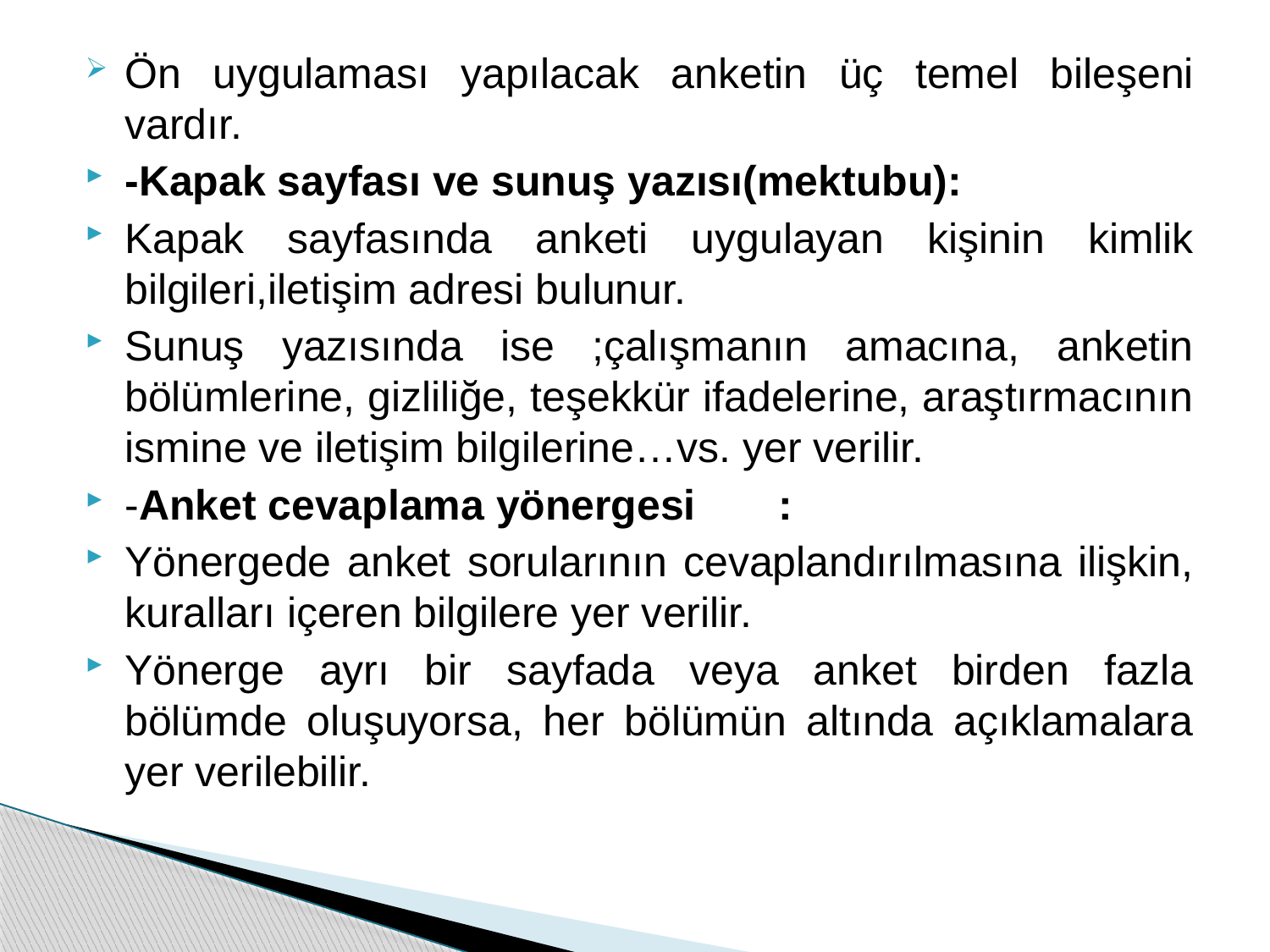

Ön uygulaması yapılacak anketin üç temel bileşeni vardır.
-Kapak sayfası ve sunuş yazısı(mektubu):
Kapak sayfasında anketi uygulayan kişinin kimlik bilgileri,iletişim adresi bulunur.
Sunuş yazısında ise ;çalışmanın amacına, anketin bölümlerine, gizliliğe, teşekkür ifadelerine, araştırmacının ismine ve iletişim bilgilerine…vs. yer verilir.
-Anket cevaplama yönergesi       :
Yönergede anket sorularının cevaplandırılmasına ilişkin, kuralları içeren bilgilere yer verilir.
Yönerge ayrı bir sayfada veya anket birden fazla bölümde oluşuyorsa, her bölümün altında açıklamalara yer verilebilir.